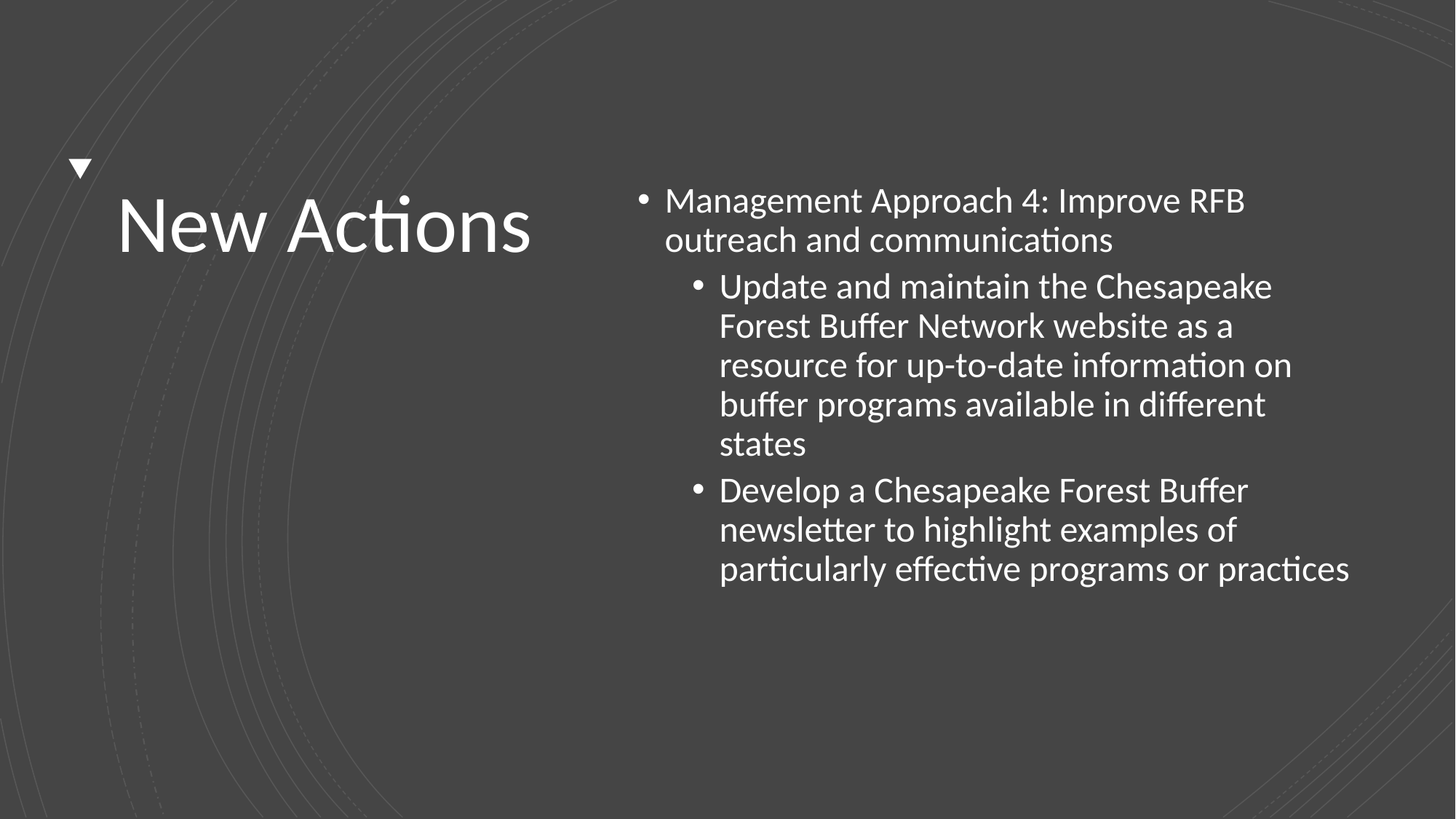

# New Actions
Management Approach 4: Improve RFB outreach and communications
Update and maintain the Chesapeake Forest Buffer Network website as a resource for up-to-date information on buffer programs available in different states
Develop a Chesapeake Forest Buffer newsletter to highlight examples of particularly effective programs or practices